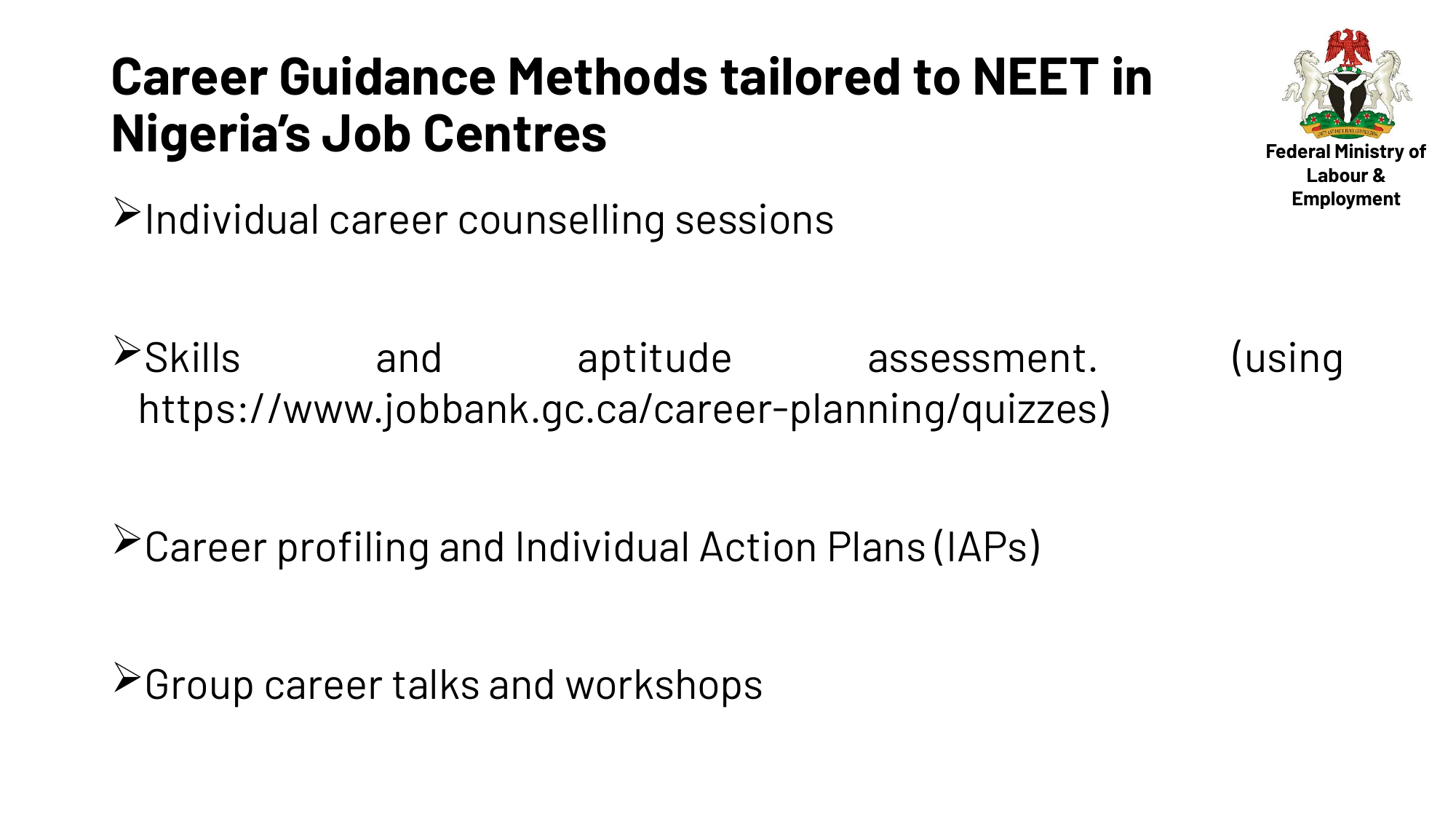

# Career Guidance Methods tailored to NEET in Nigeria’s Job Centres
Individual career counselling sessions

Skills and aptitude assessment. (using https://www.jobbank.gc.ca/career-planning/quizzes)

Career profiling and Individual Action Plans (IAPs)

Group career talks and workshops